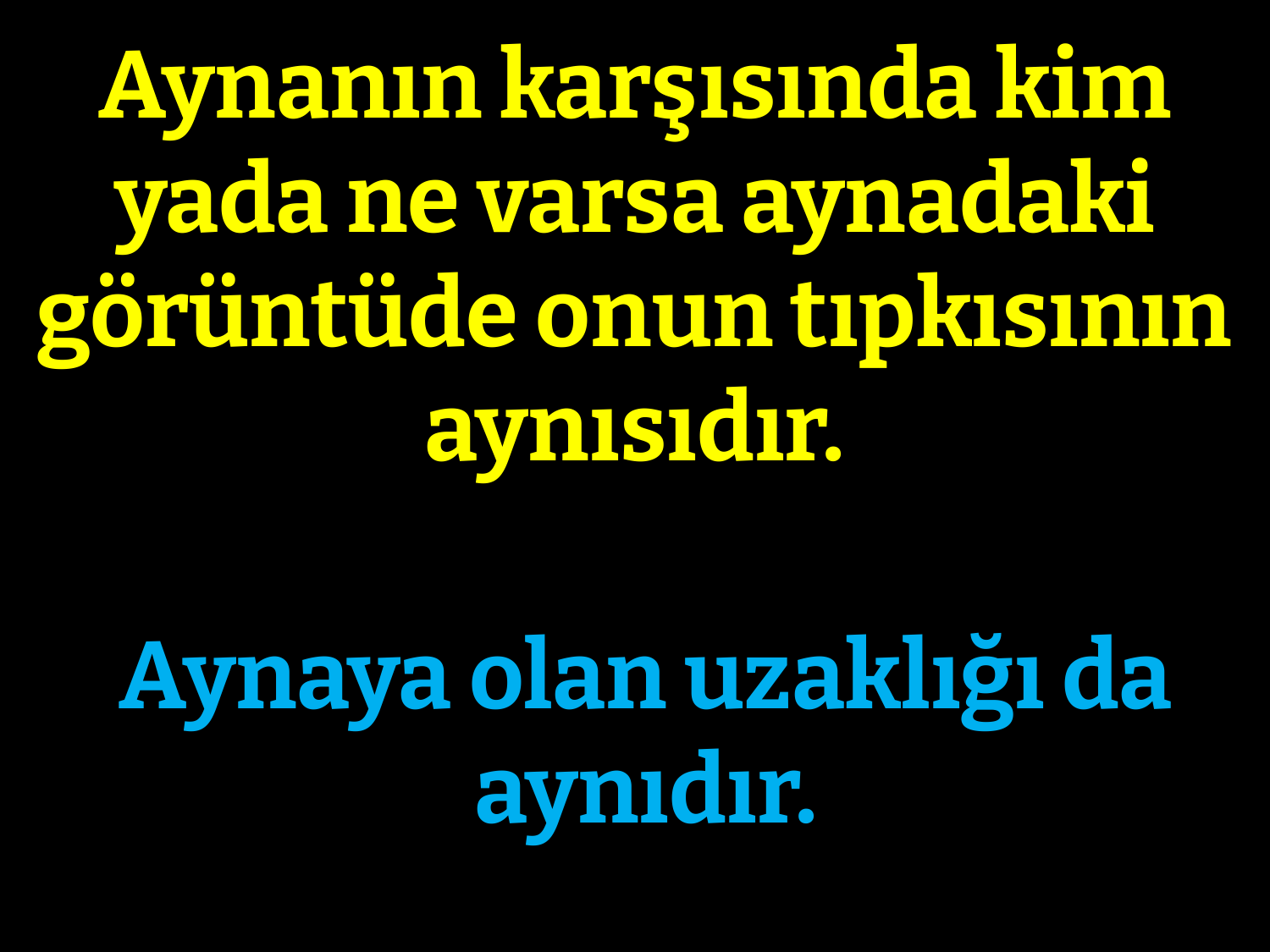

Aynanın karşısında kim yada ne varsa aynadaki görüntüde onun tıpkısının aynısıdır.
#
Aynaya olan uzaklığı da aynıdır.